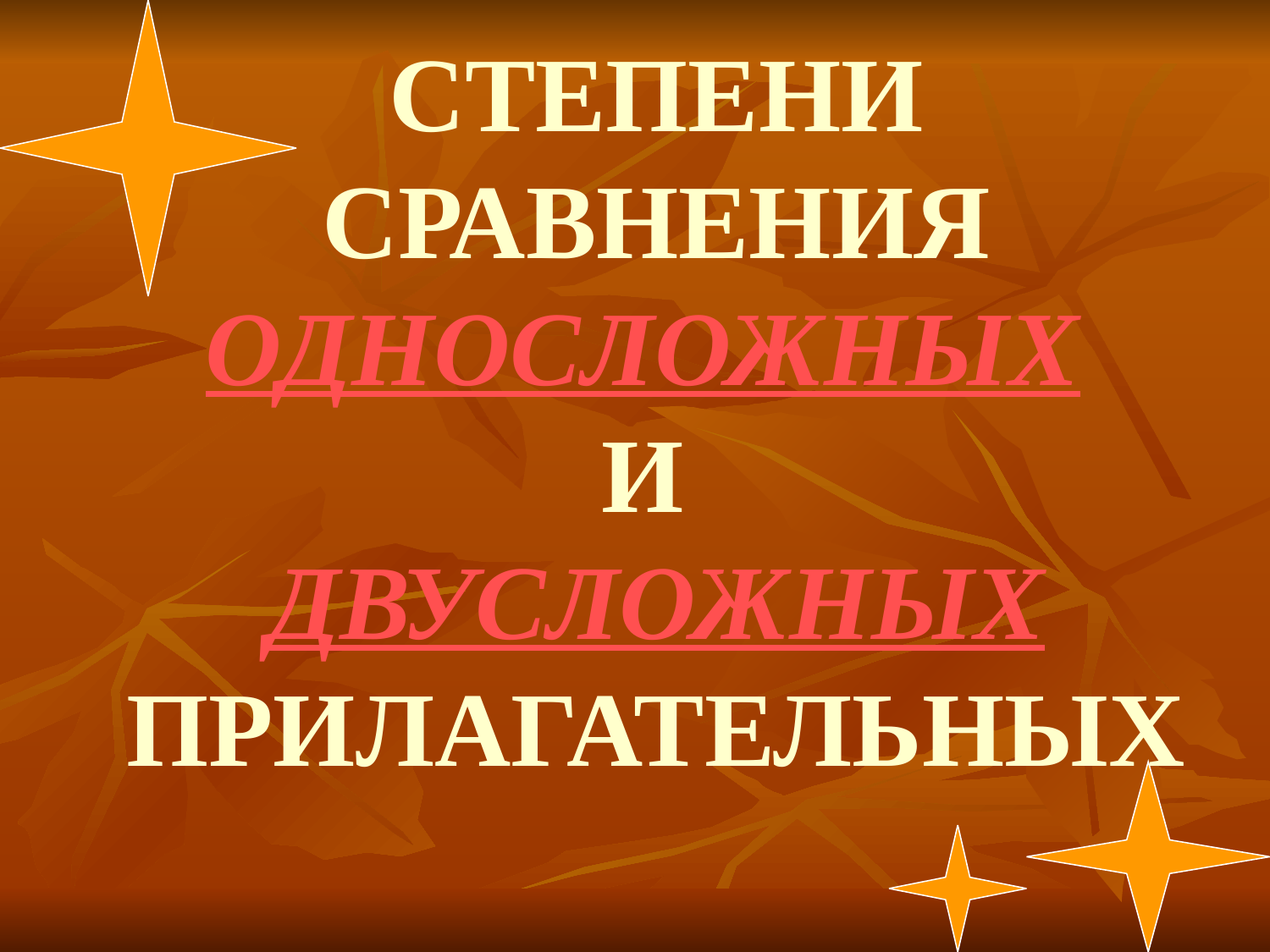

# СТЕПЕНИ СРАВНЕНИЯ ОДНОСЛОЖНЫХ И ДВУСЛОЖНЫХ ПРИЛАГАТЕЛЬНЫХ